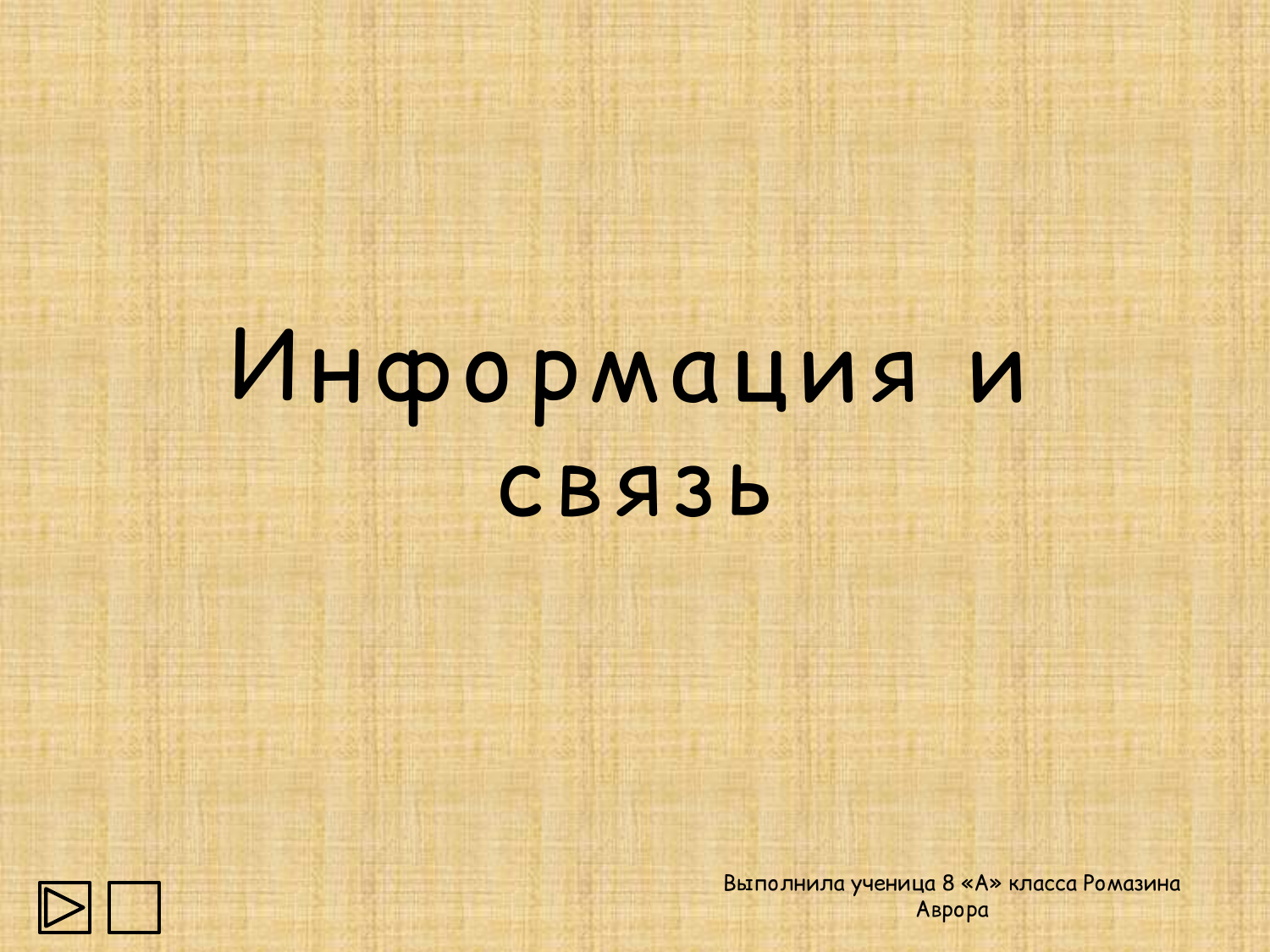

# Информация и связь
Выполнила ученица 8 «А» класса Ромазина Аврора